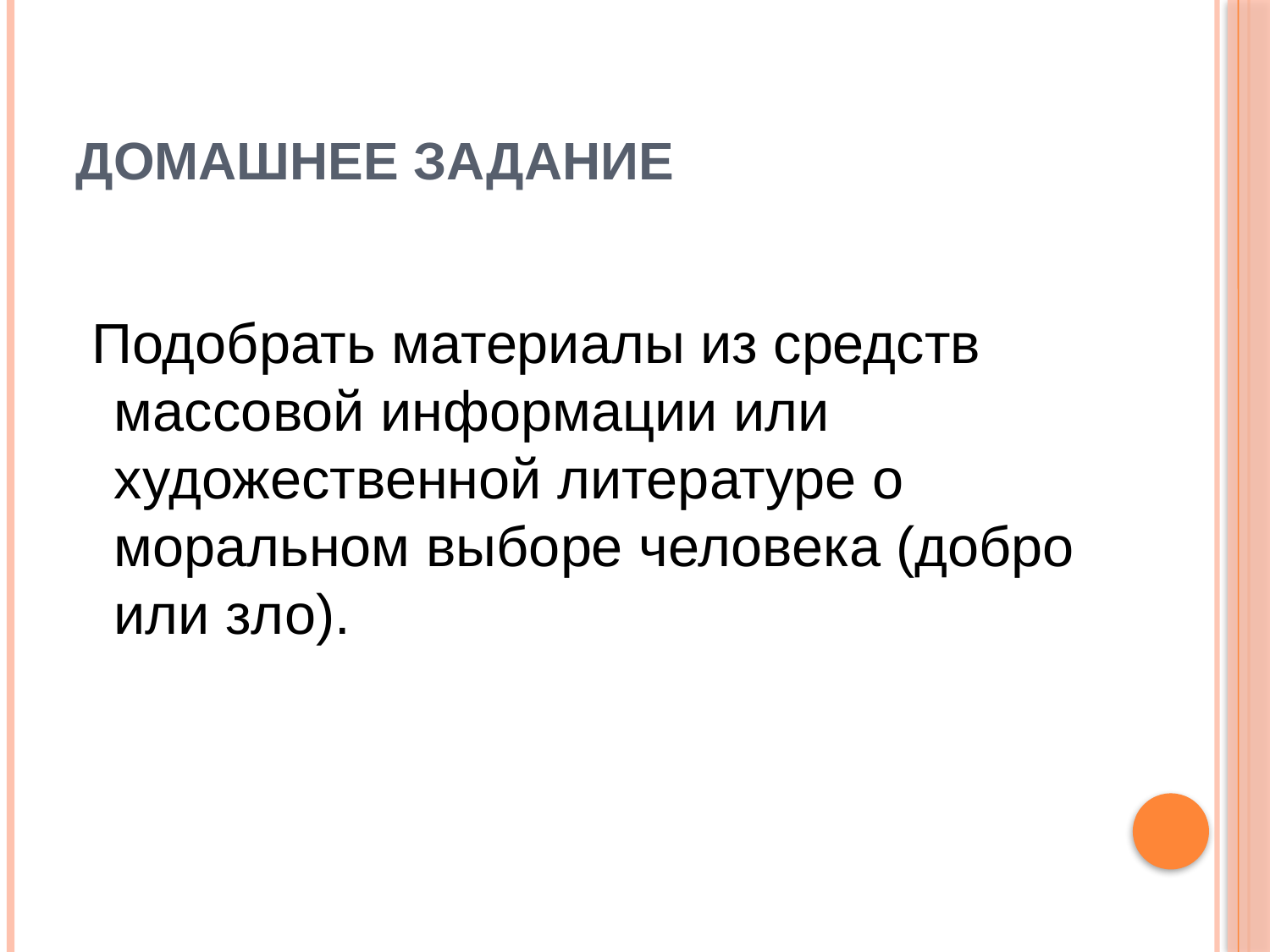

# Домашнее задание

 Подобрать материалы из средств массовой информации или художественной литературе о моральном выборе человека (добро или зло).